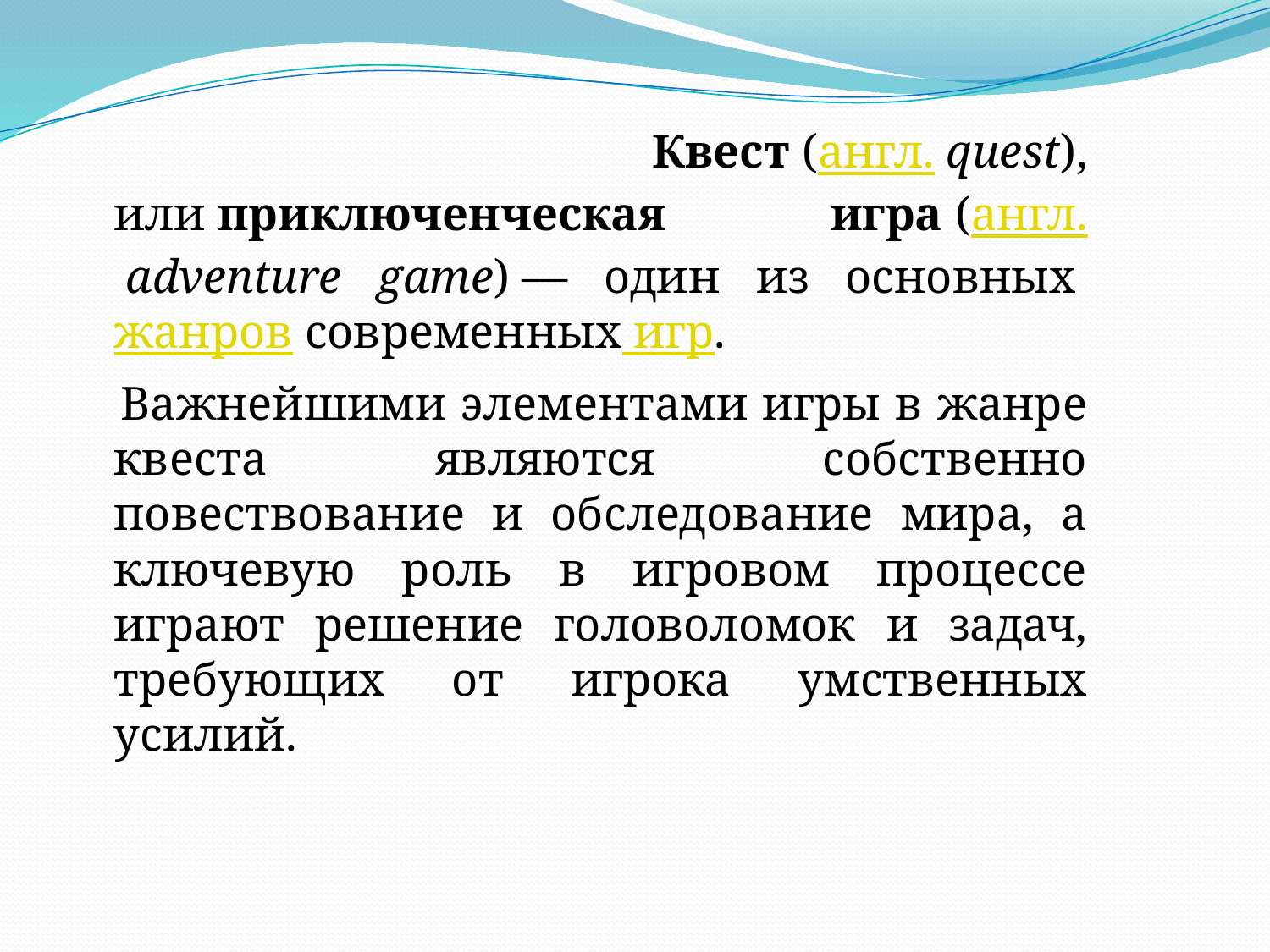

#
   Квест (англ. quest), или приключенческая игра (англ. adventure game) — один из основных жанров современных игр.
   Важнейшими элементами игры в жанре квеста являются собственно повествование и обследование мира, а ключевую роль в игровом процессе играют решение головоломок и задач, требующих от игрока умственных усилий.